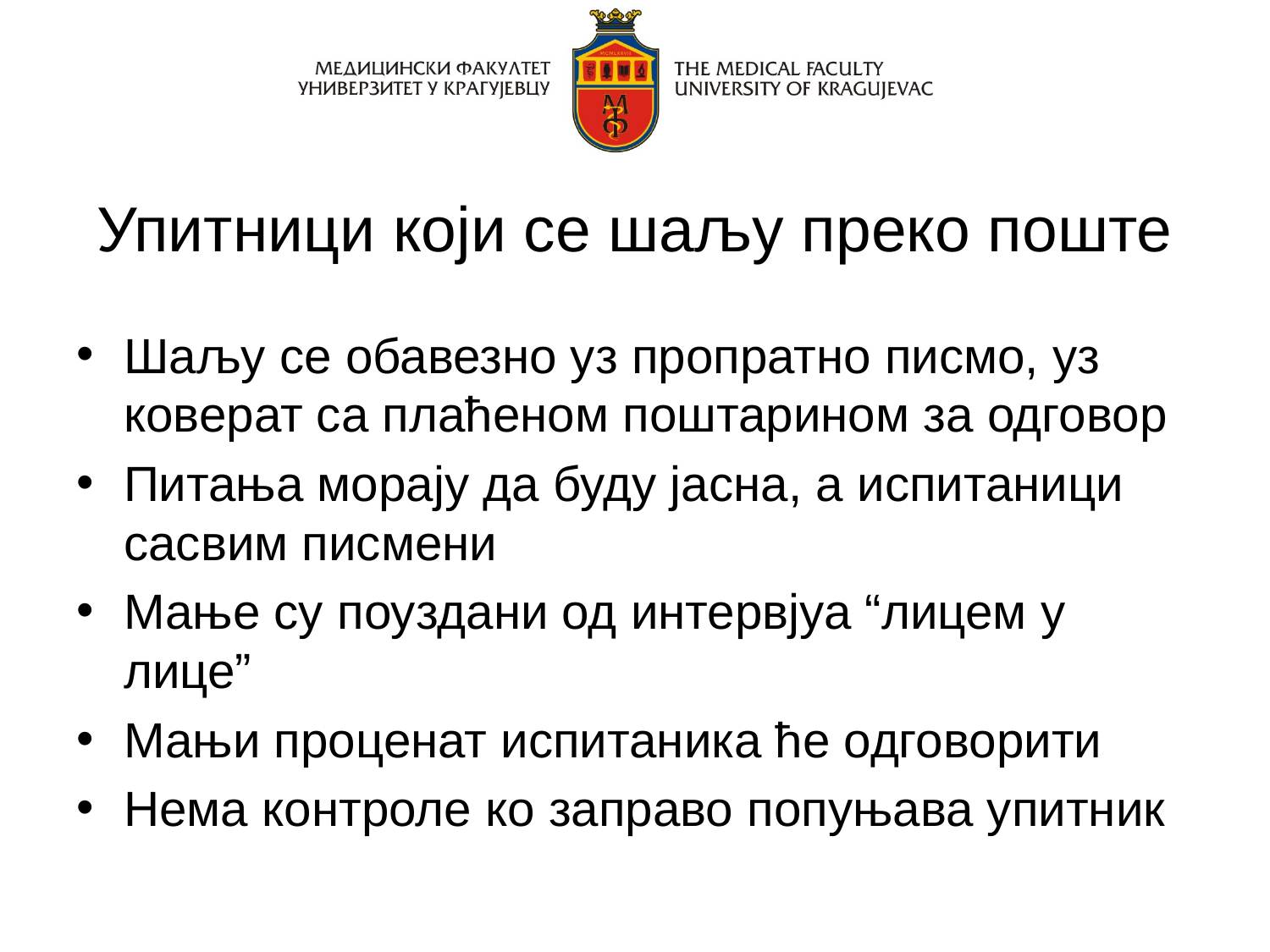

# Упитници који се шаљу преко поште
Шаљу се обавезно уз пропратно писмо, уз коверат са плаћеном поштарином за одговор
Питања морају да буду јасна, а испитаници сасвим писмени
Мање су поуздани од интервјуа “лицем у лице”
Мањи проценат испитаника ће одговорити
Нема контроле ко заправо попуњава упитник